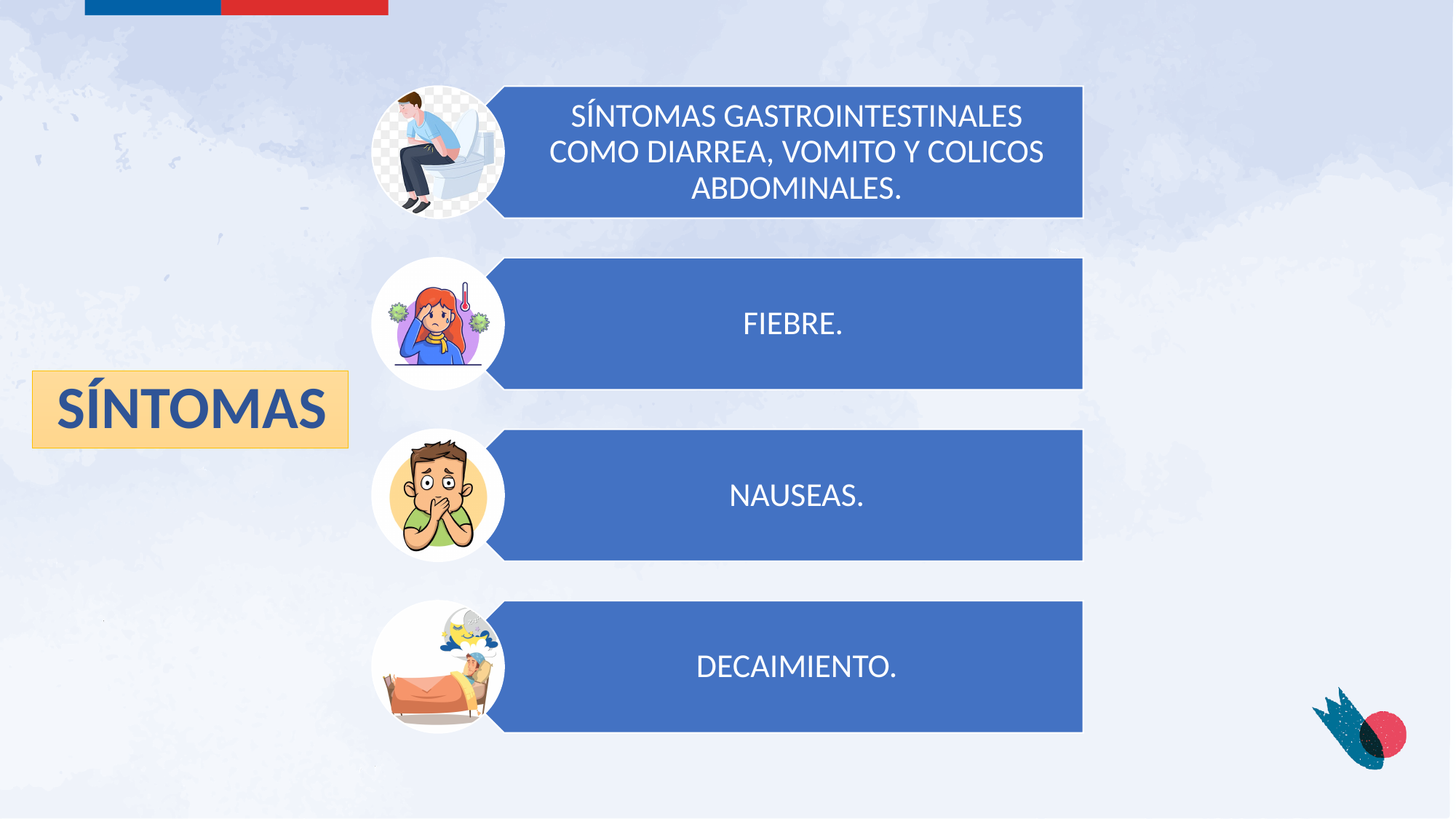

SÍNTOMAS GASTROINTESTINALES COMO DIARREA, VOMITO Y COLICOS ABDOMINALES.

FIEBRE.

NAUSEAS.

DECAIMIENTO.
 SÍNTOMAS